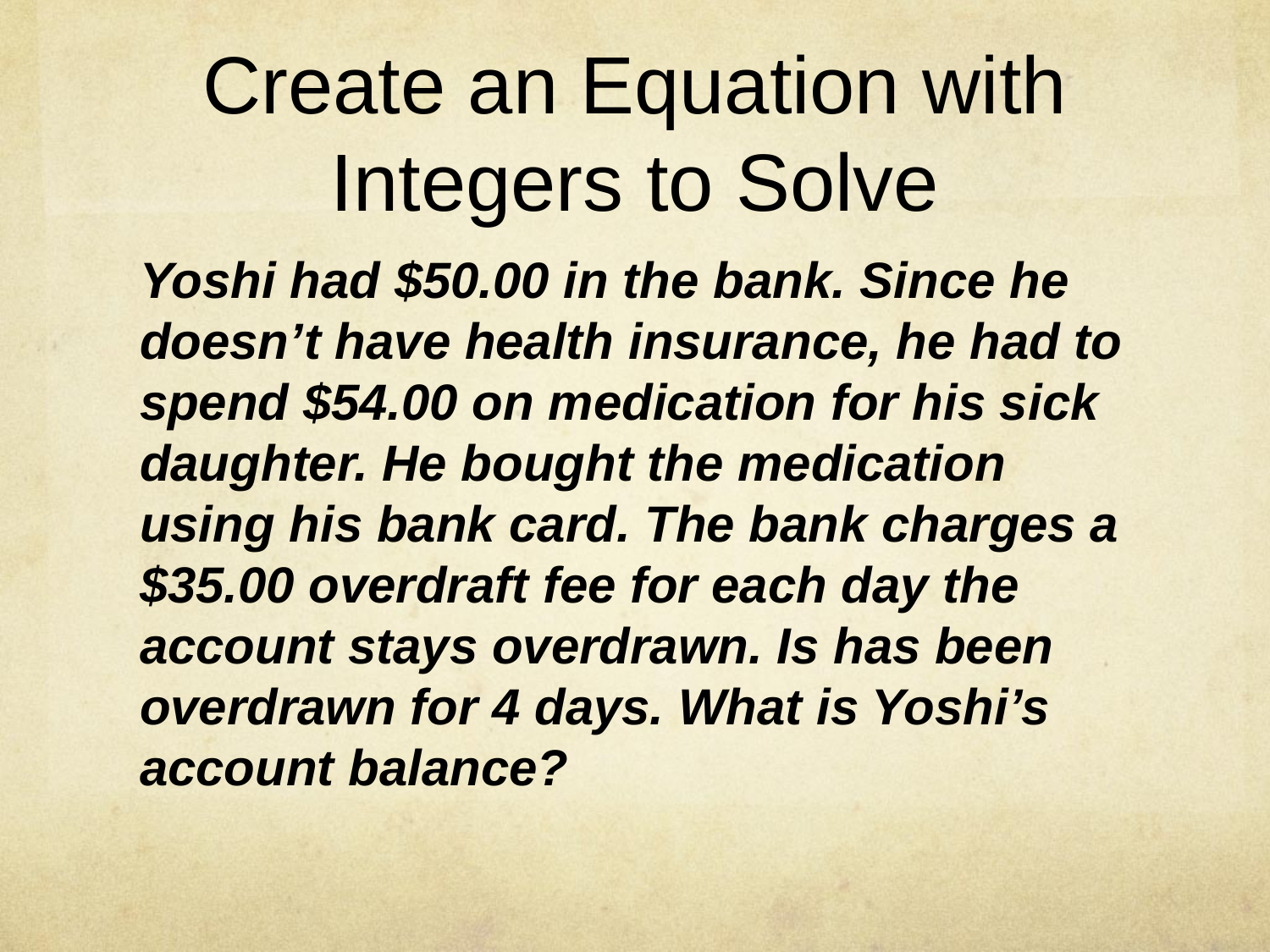

# Create an Equation with Integers to Solve
Yoshi had $50.00 in the bank. Since he doesn’t have health insurance, he had to spend $54.00 on medication for his sick daughter. He bought the medication using his bank card. The bank charges a $35.00 overdraft fee for each day the account stays overdrawn. Is has been overdrawn for 4 days. What is Yoshi’s account balance?